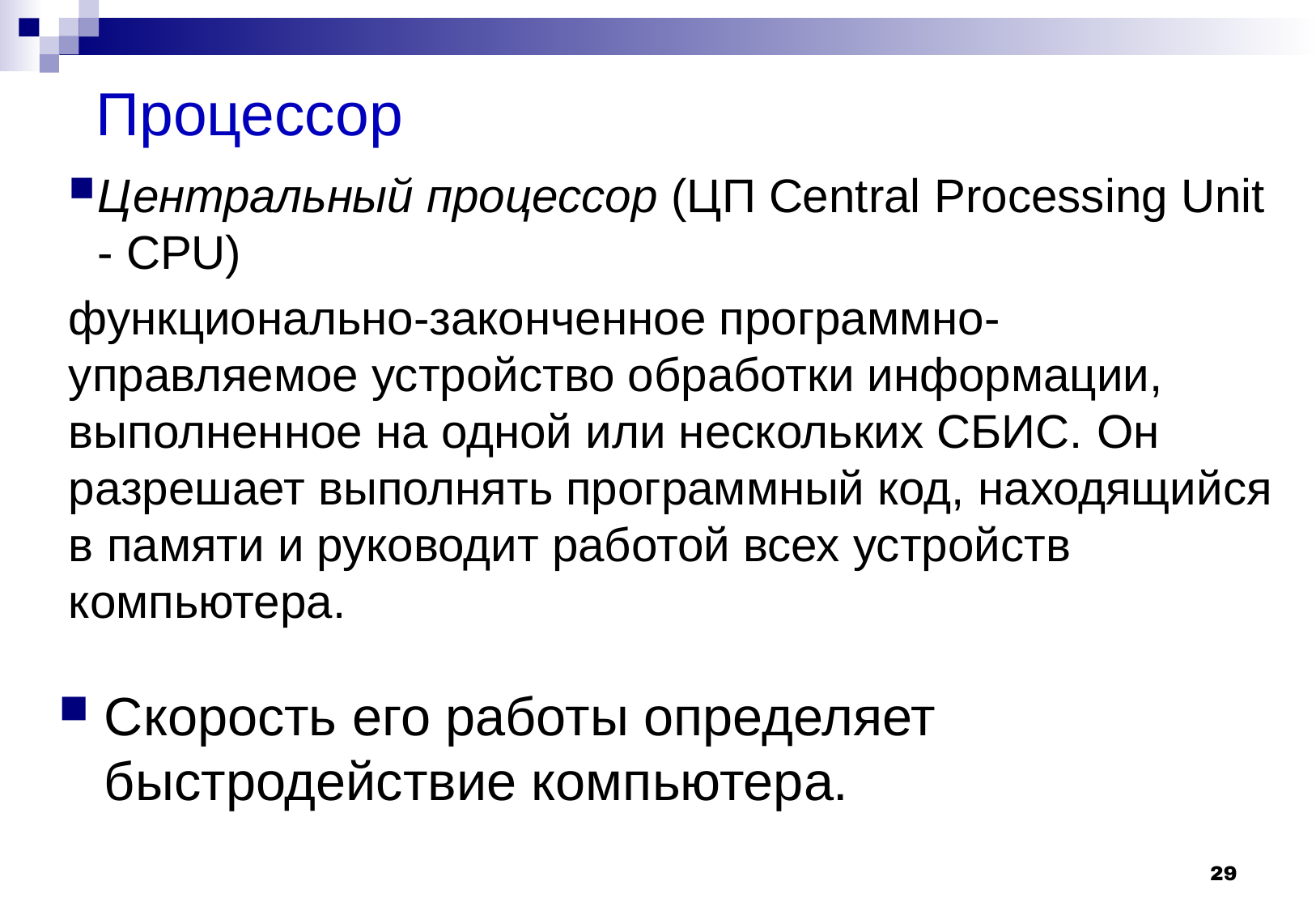

# Процессор
Центральный процессор (ЦП Central Processing Unit - CPU)
функционально-законченное программно-управляемое устройство обработки информации, выполненное на одной или нескольких СБИС. Он разрешает выполнять программный код, находящийся в памяти и руководит работой всех устройств компьютера.
Скорость его работы определяет быстродействие компьютера.
29